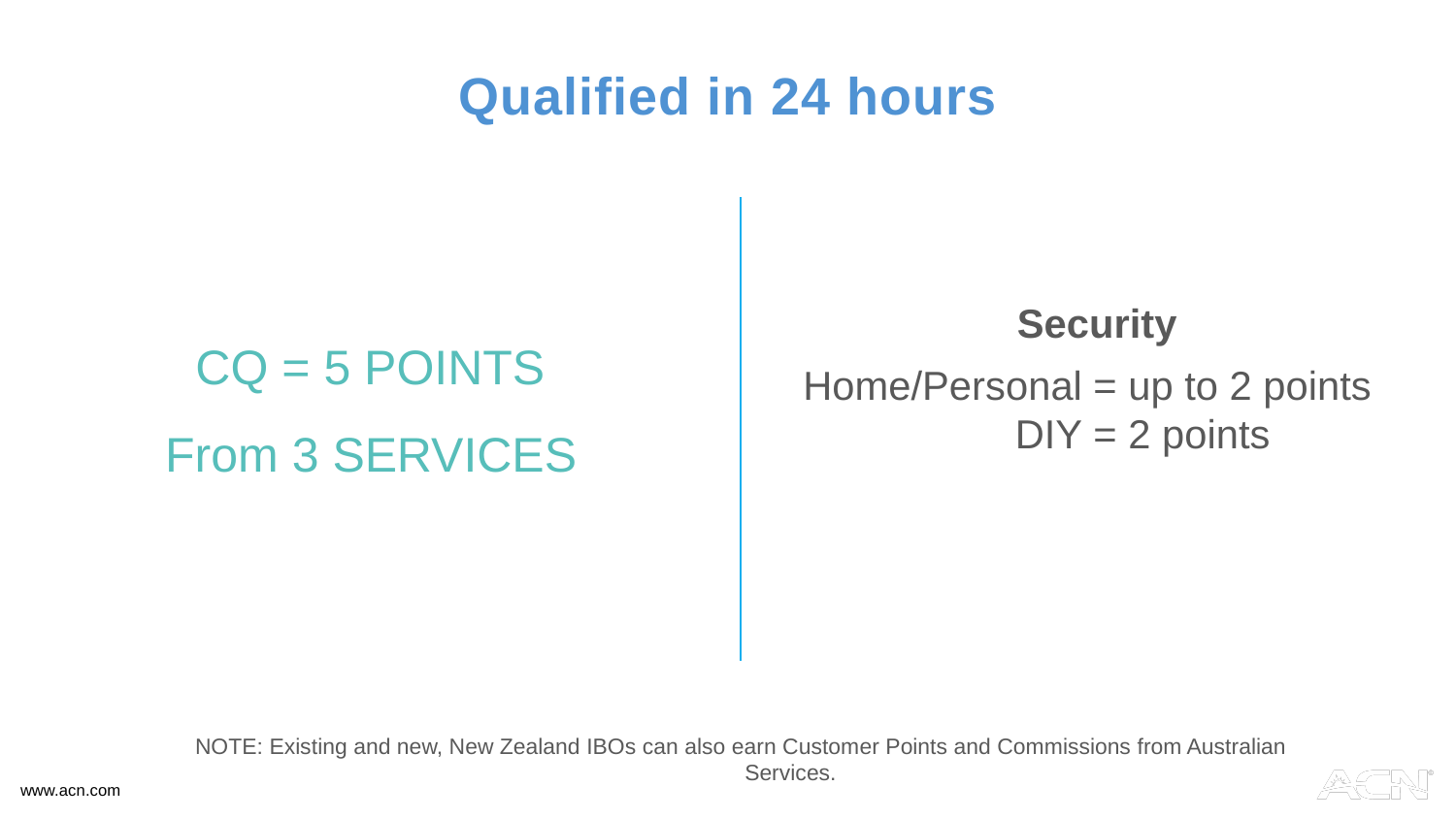

Qualified in 24 hours
Security
CQ = 5 POINTS
= up to 2 points
= 2 points
Home/Personal
DIY
From 3 SERVICES
NOTE: Existing and new, New Zealand IBOs can also earn Customer Points and Commissions from Australian Services.